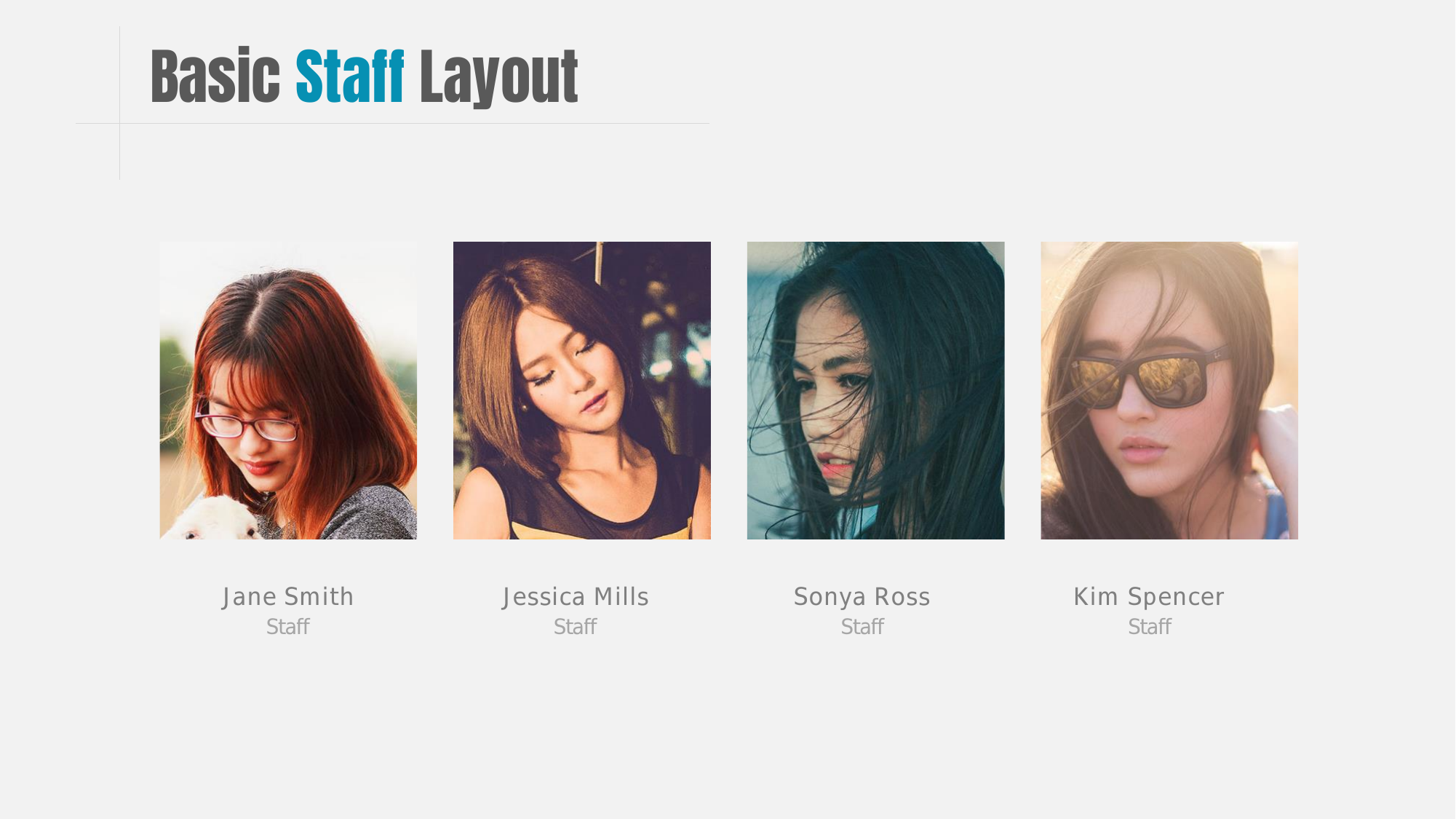

Basic Staff Layout

Jane Smith
Staff
Jessica Mills
Staff
Sonya Ross
Staff
Kim Spencer
Staff